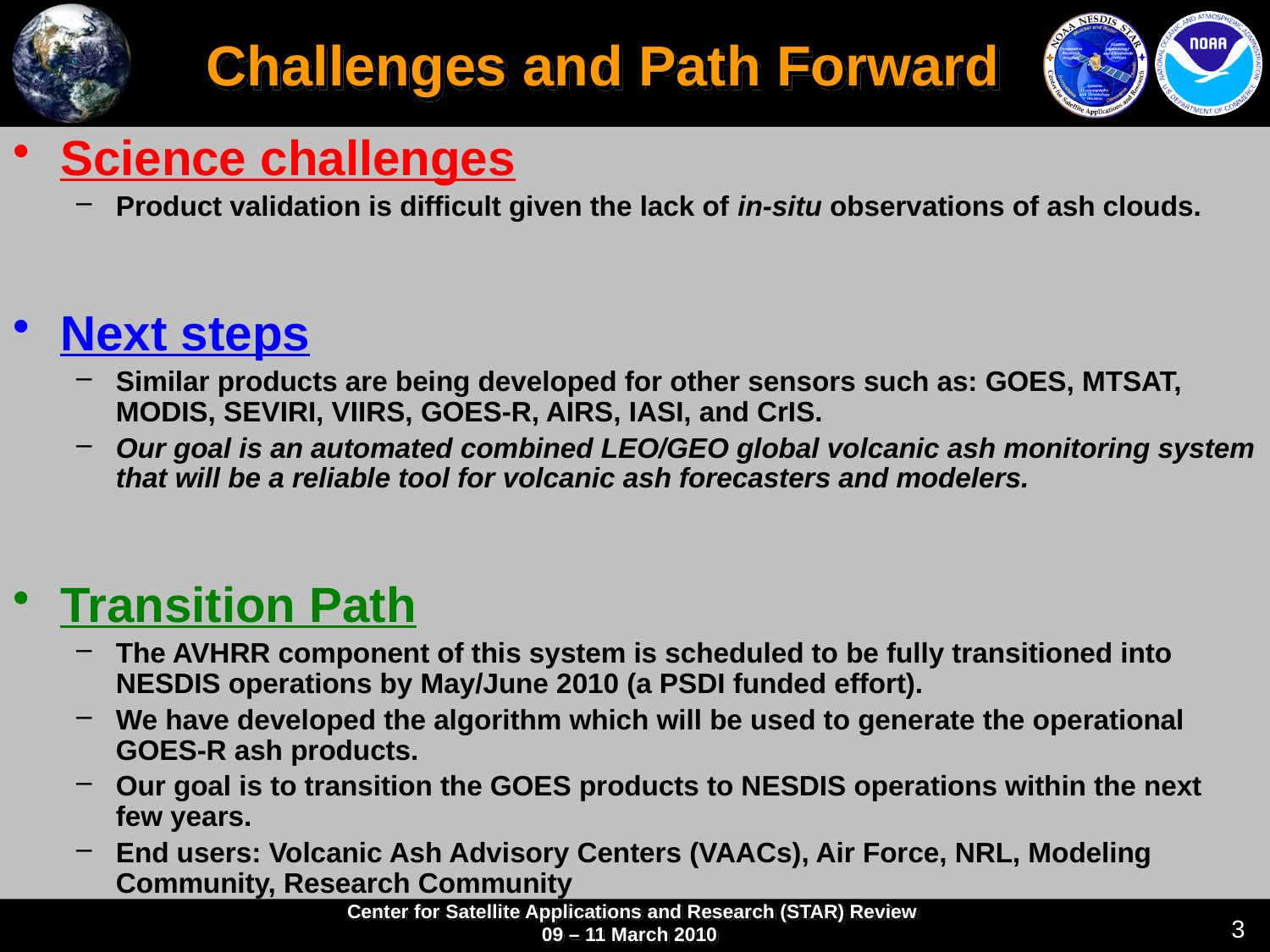

# Challenges and Path Forward
Science challenges
Product validation is difficult given the lack of in-situ observations of ash clouds.

Next steps
Similar products are being developed for other sensors such as: GOES, MTSAT, MODIS, SEVIRI, VIIRS, GOES-R, AIRS, IASI, and CrIS.
Our goal is an automated combined LEO/GEO global volcanic ash monitoring system that will be a reliable tool for volcanic ash forecasters and modelers.

Transition Path
The AVHRR component of this system is scheduled to be fully transitioned into NESDIS operations by May/June 2010 (a PSDI funded effort).
We have developed the algorithm which will be used to generate the operational GOES-R ash products.
Our goal is to transition the GOES products to NESDIS operations within the next few years.
End users: Volcanic Ash Advisory Centers (VAACs), Air Force, NRL, Modeling Community, Research Community

3